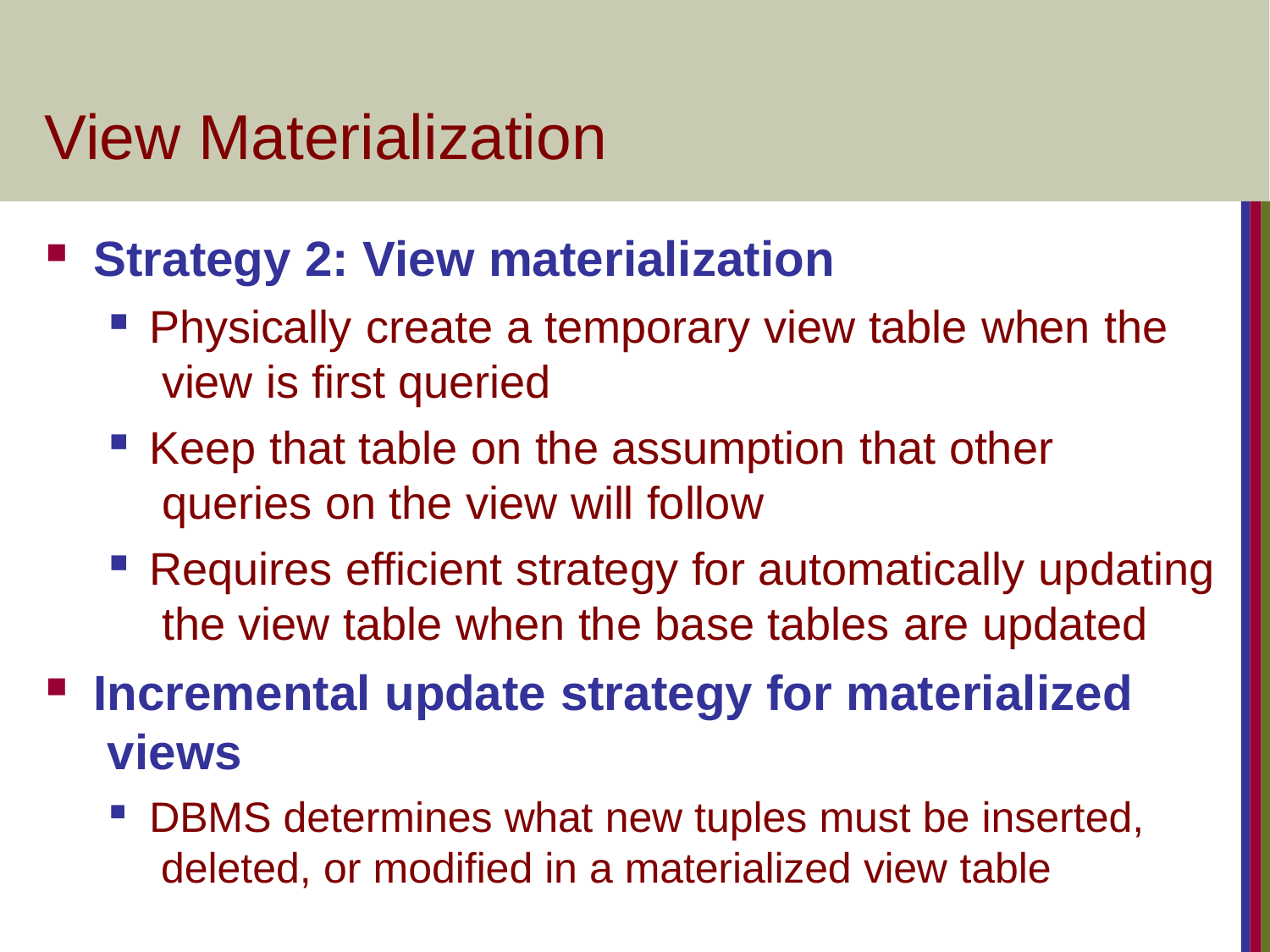

# View Materialization
Strategy 2: View materialization
Physically create a temporary view table when the  view is first queried
Keep that table on the assumption that other  queries on the view will follow
Requires efficient strategy for automatically updating  the view table when the base tables are updated
Incremental update strategy for materialized  views
DBMS determines what new tuples must be inserted,  deleted, or modified in a materialized view table